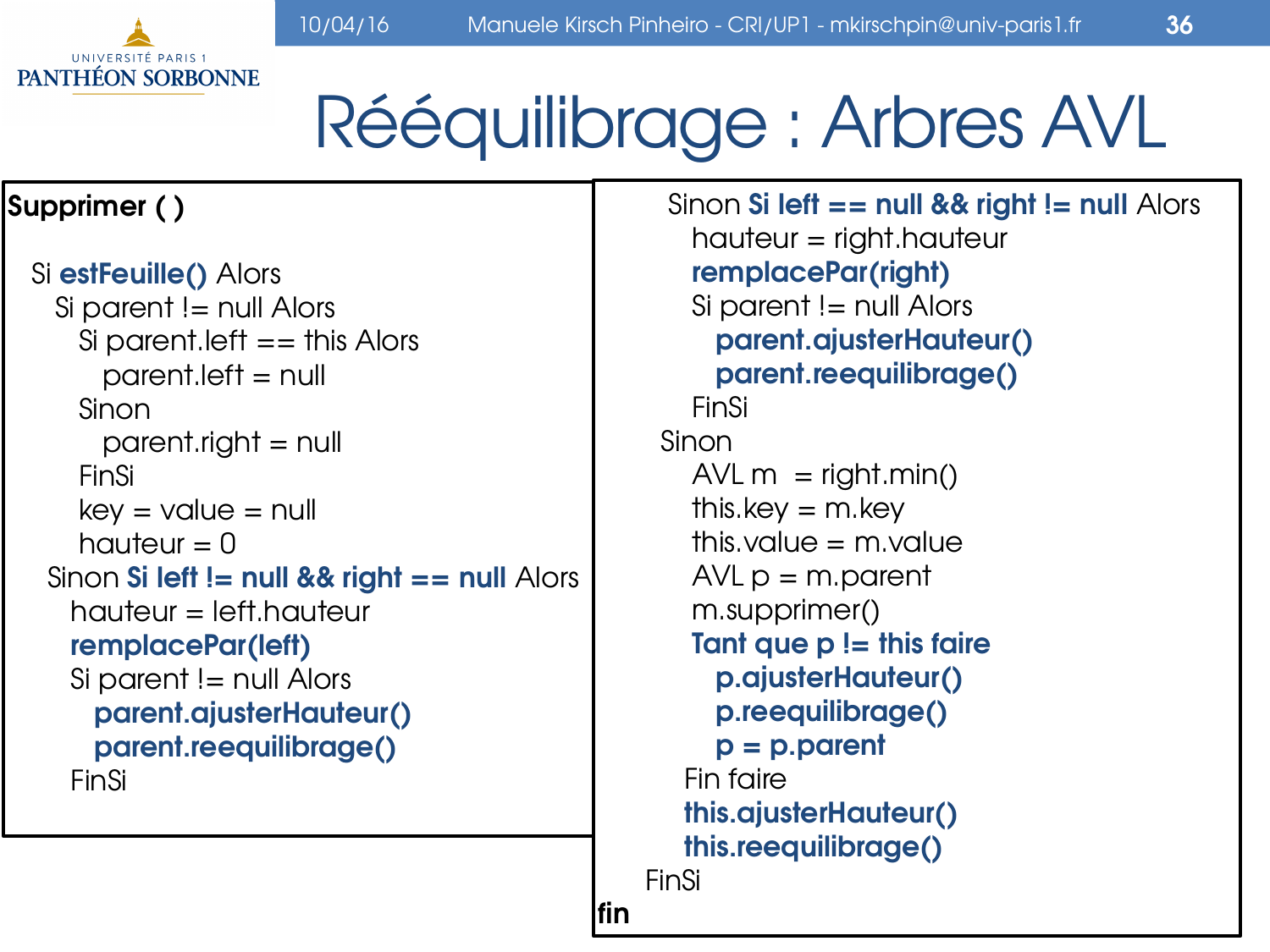

10/04/16
Manuele Kirsch Pinheiro - CRI/UP1 - mkirschpin@univ-paris1.fr
36
# Rééquilibrage : Arbres AVL
         Sinon Si left == null && right != null Alors
            hauteur = right.hauteur
            remplacePar(right)
            Si parent != null Alors
               parent.ajusterHauteur()
               parent.reequilibrage()
            FinSi
        Sinon
            AVL m  = right.min()
            this.key = m.key
            this.value = m.value
            AVL p = m.parent
            m.supprimer()
            Tant que p != this faire
               p.ajusterHauteur()
               p.reequilibrage()
               p = p.parent
           Fin faire
           this.ajusterHauteur()
           this.reequilibrage()
      FinSi
fin
Supprimer ( )

   Si estFeuille() Alors
      Si parent != null Alors
         Si parent.left == this Alors
            parent.left = null
         Sinon
            parent.right = null
         FinSi
         key = value = null
         hauteur = 0
     Sinon Si left != null && right == null Alors
        hauteur = left.hauteur
        remplacePar(left)
        Si parent != null Alors
           parent.ajusterHauteur()
           parent.reequilibrage()
        FinSi